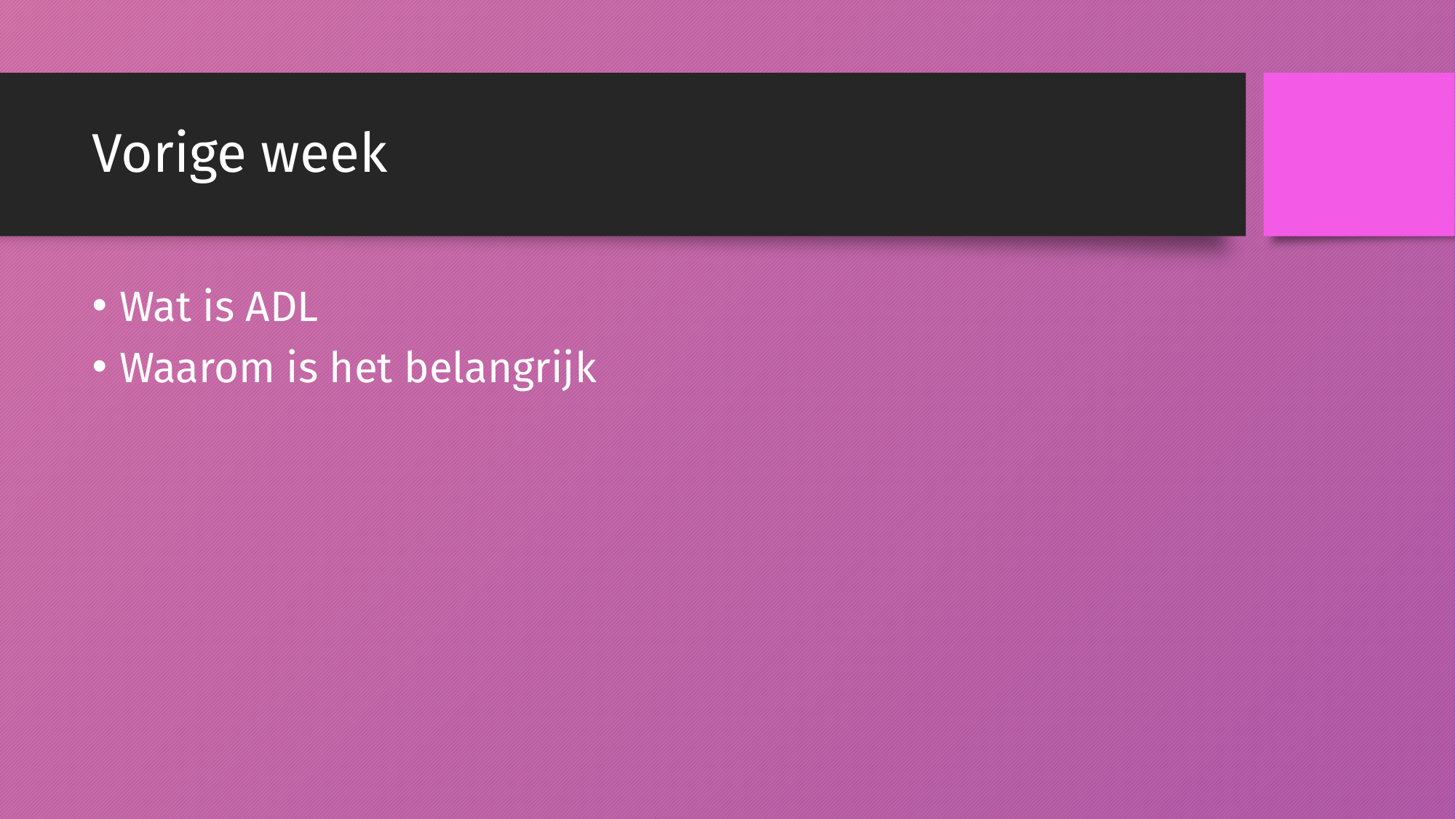

# Vorige week
Wat is ADL
Waarom is het belangrijk